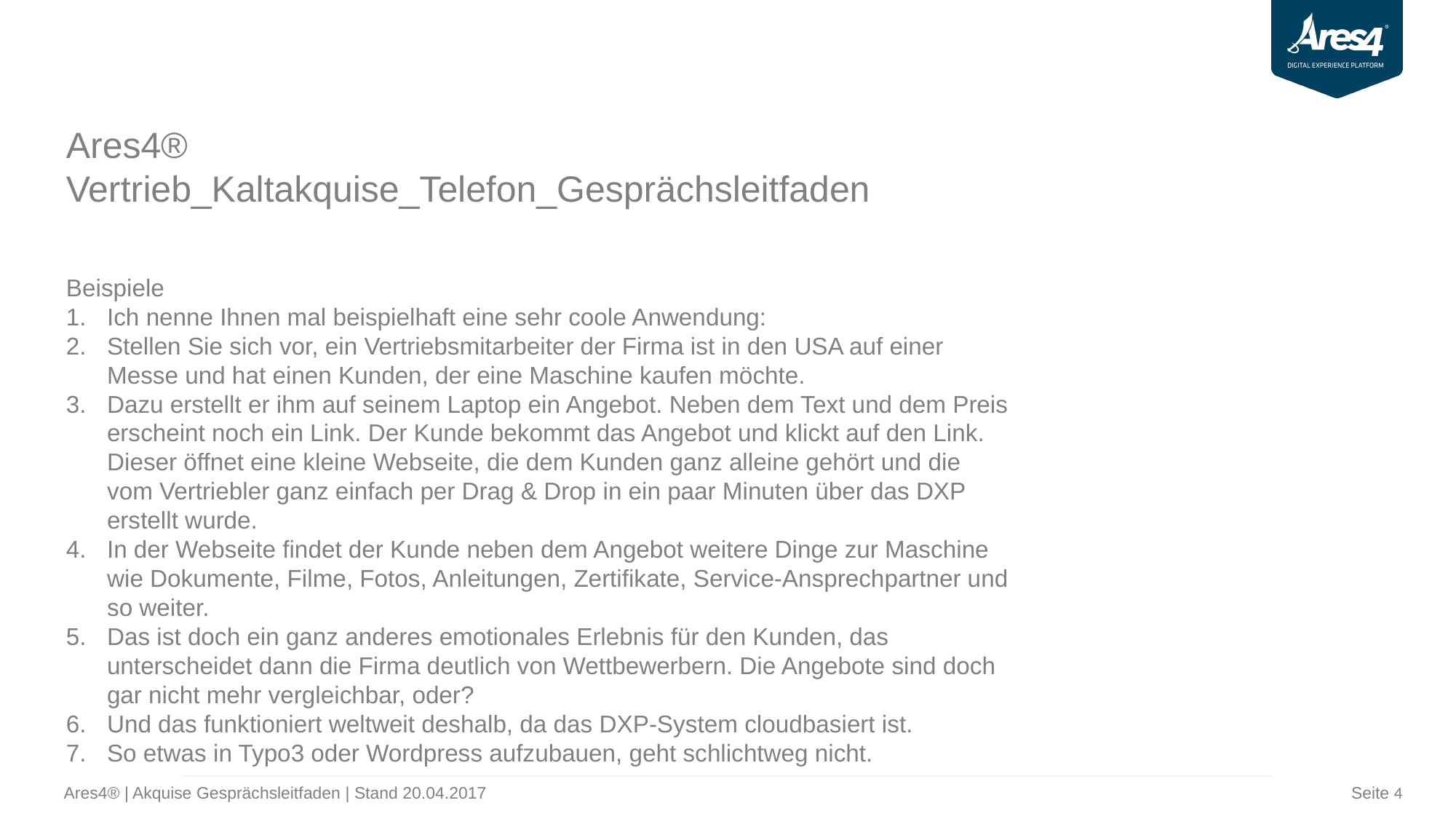

Ares4®
Vertrieb_Kaltakquise_Telefon_Gesprächsleitfaden
Beispiele
Ich nenne Ihnen mal beispielhaft eine sehr coole Anwendung:
Stellen Sie sich vor, ein Vertriebsmitarbeiter der Firma ist in den USA auf einer Messe und hat einen Kunden, der eine Maschine kaufen möchte.
Dazu erstellt er ihm auf seinem Laptop ein Angebot. Neben dem Text und dem Preis erscheint noch ein Link. Der Kunde bekommt das Angebot und klickt auf den Link. Dieser öffnet eine kleine Webseite, die dem Kunden ganz alleine gehört und die vom Vertriebler ganz einfach per Drag & Drop in ein paar Minuten über das DXP erstellt wurde.
In der Webseite findet der Kunde neben dem Angebot weitere Dinge zur Maschine wie Dokumente, Filme, Fotos, Anleitungen, Zertifikate, Service-Ansprechpartner und so weiter.
Das ist doch ein ganz anderes emotionales Erlebnis für den Kunden, das unterscheidet dann die Firma deutlich von Wettbewerbern. Die Angebote sind doch gar nicht mehr vergleichbar, oder?
Und das funktioniert weltweit deshalb, da das DXP-System cloudbasiert ist.
So etwas in Typo3 oder Wordpress aufzubauen, geht schlichtweg nicht.